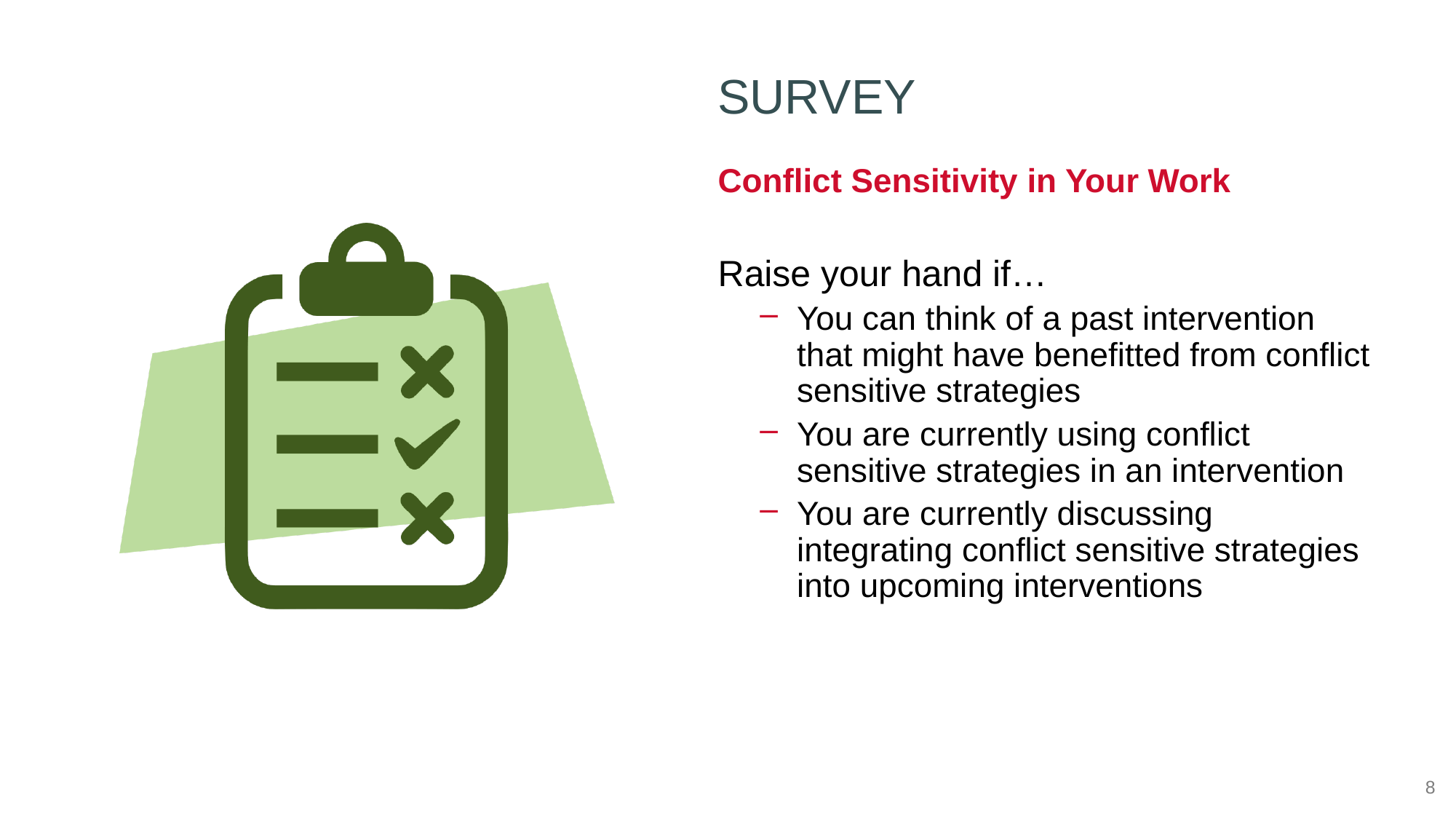

Conflict Sensitivity in Your Work
Raise your hand if…
You can think of a past intervention that might have benefitted from conflict sensitive strategies
You are currently using conflict sensitive strategies in an intervention
You are currently discussing integrating conflict sensitive strategies into upcoming interventions

8